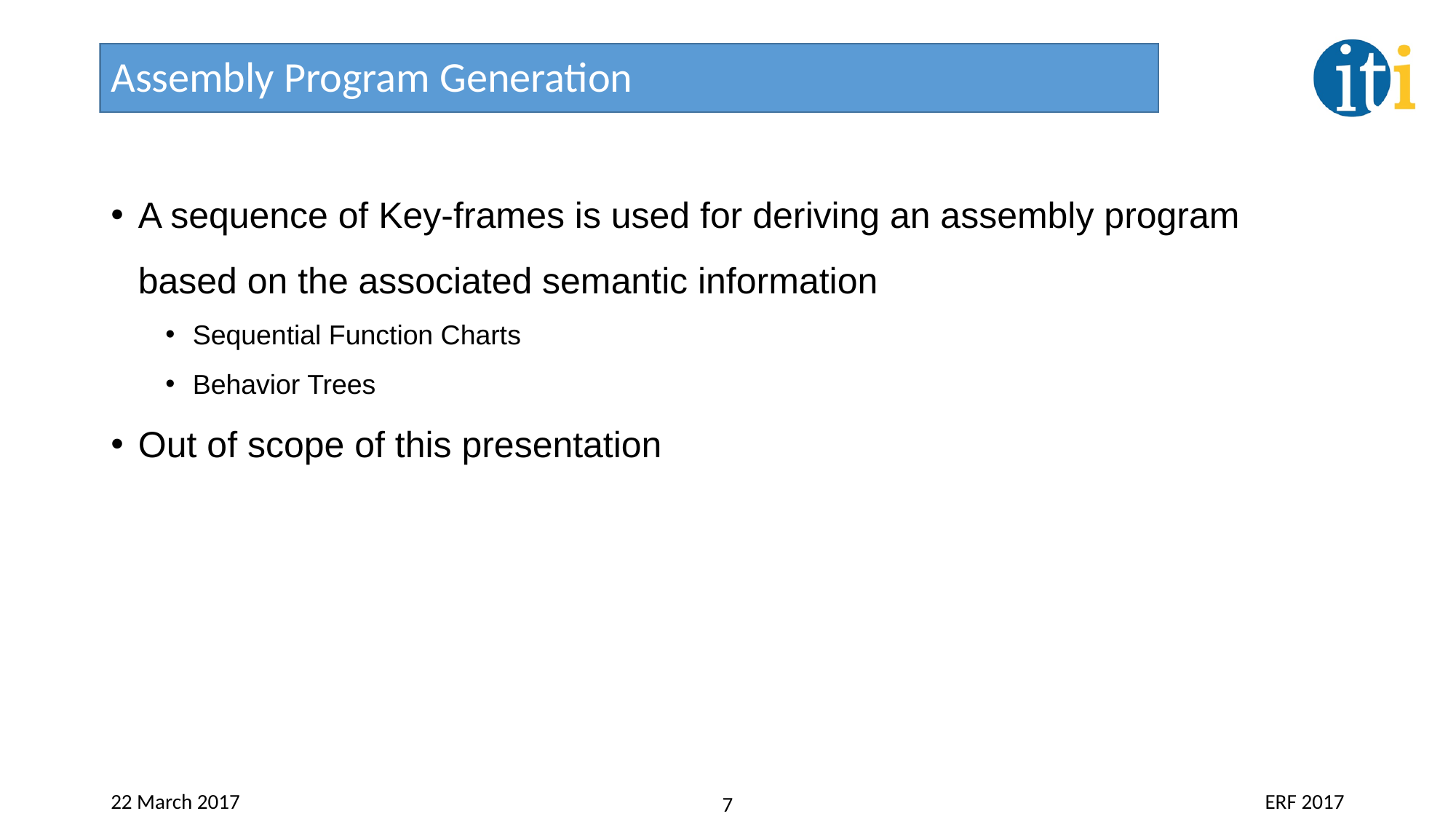

# Assembly Program Generation
A sequence of Key-frames is used for deriving an assembly program based on the associated semantic information
Sequential Function Charts
Behavior Trees
Out of scope of this presentation